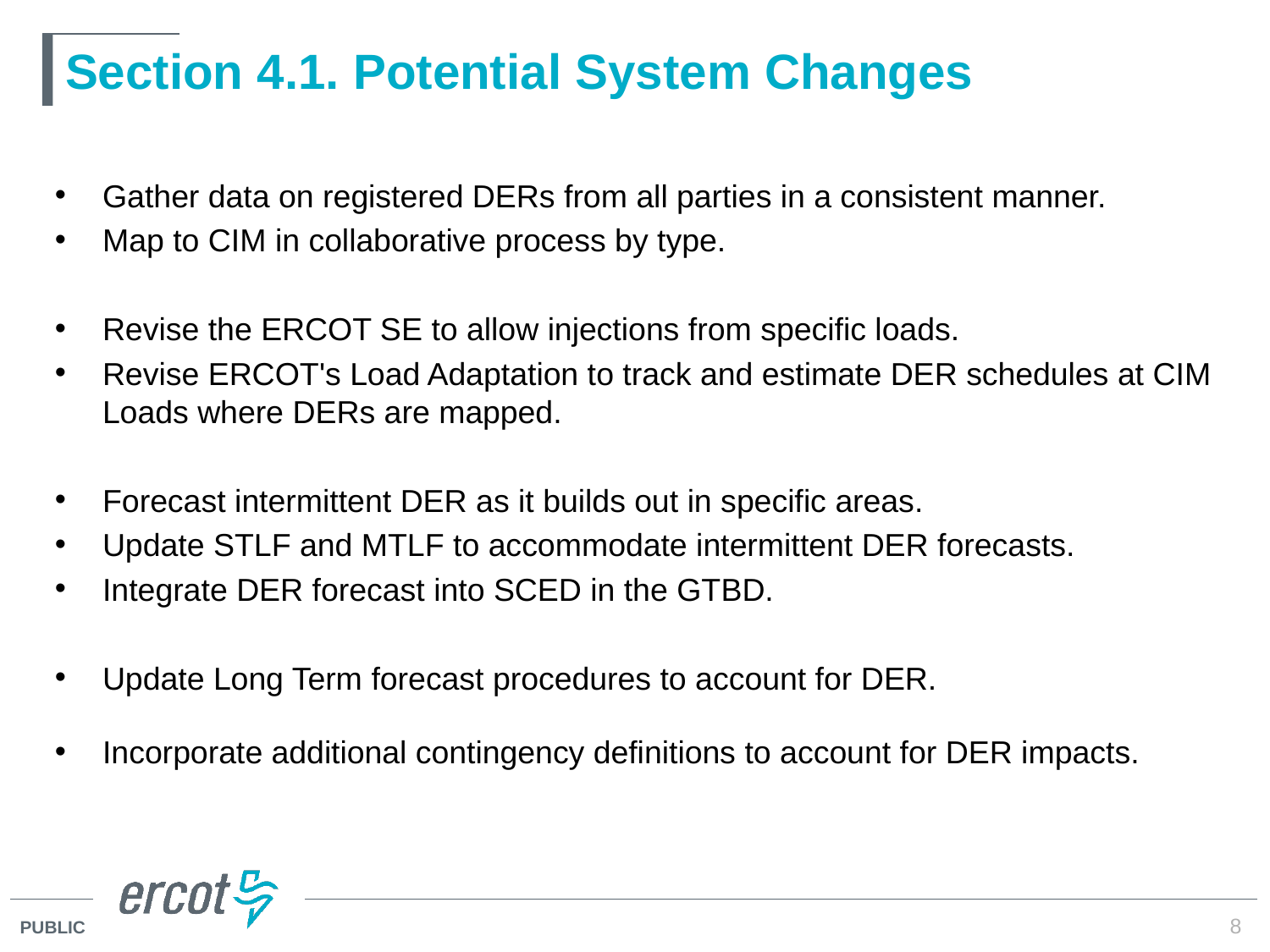

# Section 4.1. Potential System Changes
Gather data on registered DERs from all parties in a consistent manner.
Map to CIM in collaborative process by type.

Revise the ERCOT SE to allow injections from specific loads.
Revise ERCOT's Load Adaptation to track and estimate DER schedules at CIM Loads where DERs are mapped.

Forecast intermittent DER as it builds out in specific areas.
Update STLF and MTLF to accommodate intermittent DER forecasts.
Integrate DER forecast into SCED in the GTBD.

Update Long Term forecast procedures to account for DER.

Incorporate additional contingency definitions to account for DER impacts.

8